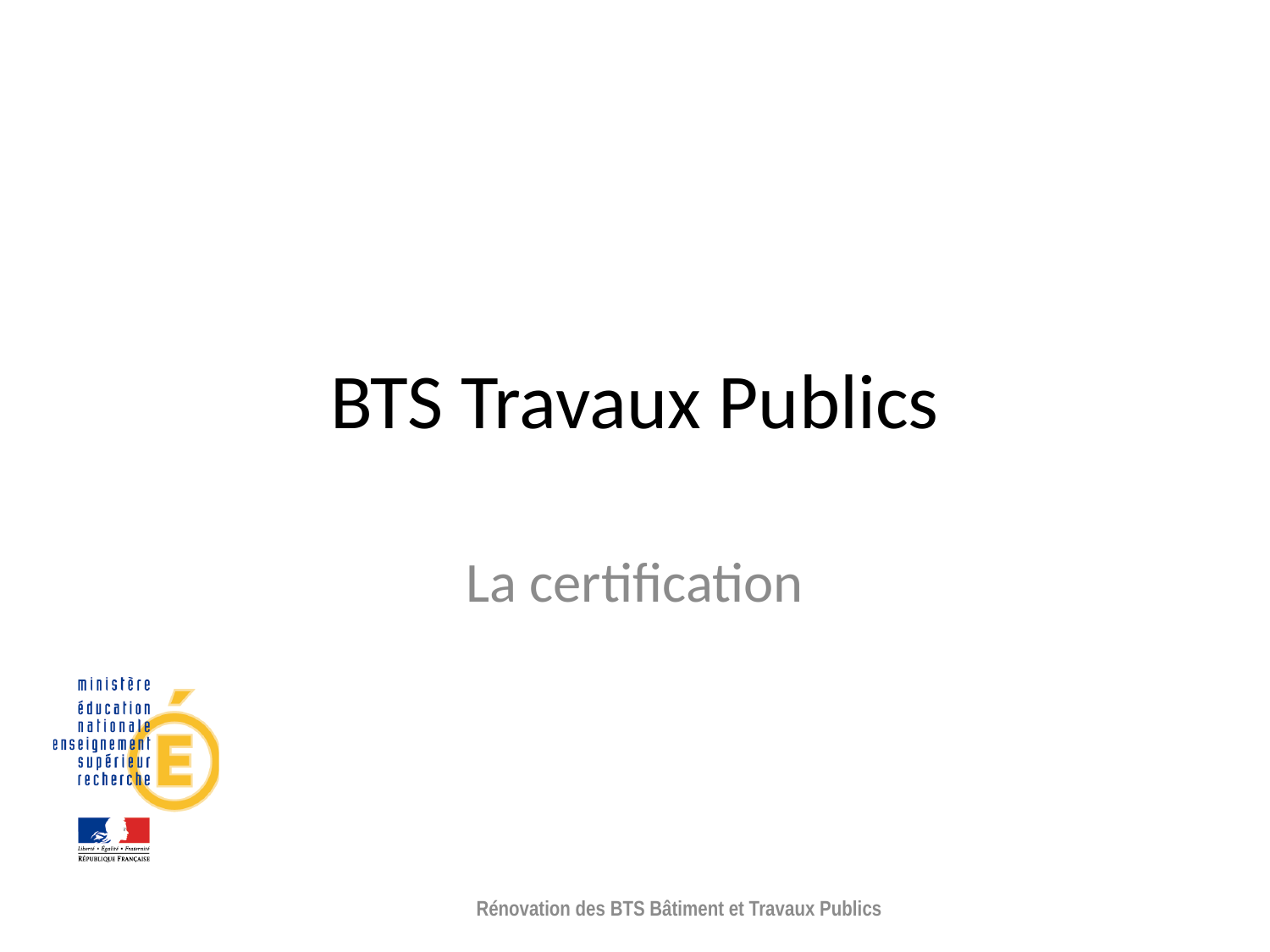

# BTS Travaux Publics
La certification
Rénovation des BTS Bâtiment et Travaux Publics